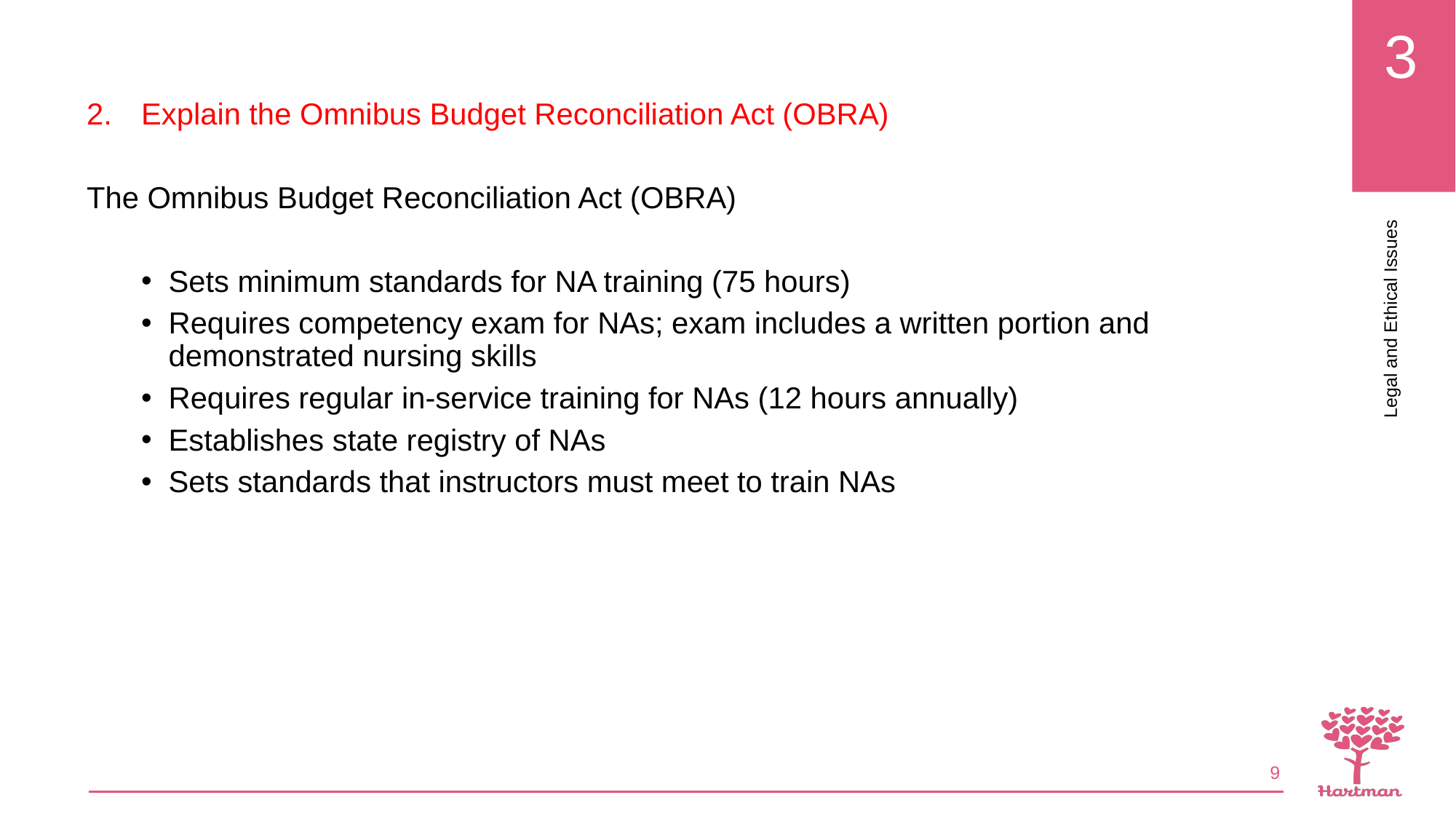

Explain the Omnibus Budget Reconciliation Act (OBRA)

The Omnibus Budget Reconciliation Act (OBRA)

Sets minimum standards for NA training (75 hours)
Requires competency exam for NAs; exam includes a written portion and demonstrated nursing skills
Requires regular in-service training for NAs (12 hours annually)
Establishes state registry of NAs
Sets standards that instructors must meet to train NAs

9